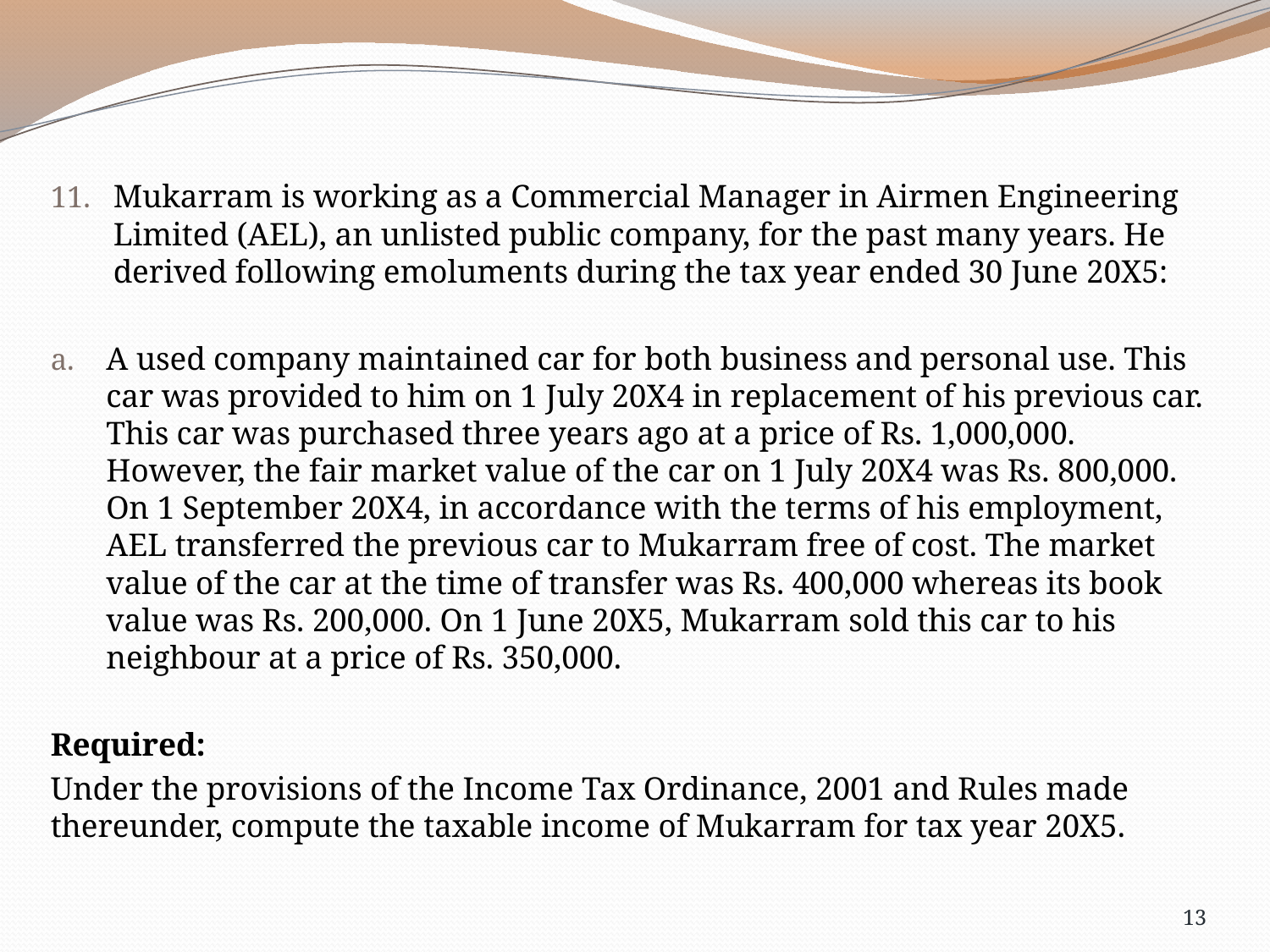

Mukarram is working as a Commercial Manager in Airmen Engineering Limited (AEL), an unlisted public company, for the past many years. He derived following emoluments during the tax year ended 30 June 20X5:

A used company maintained car for both business and personal use. This car was provided to him on 1 July 20X4 in replacement of his previous car. This car was purchased three years ago at a price of Rs. 1,000,000. However, the fair market value of the car on 1 July 20X4 was Rs. 800,000. On 1 September 20X4, in accordance with the terms of his employment, AEL transferred the previous car to Mukarram free of cost. The market value of the car at the time of transfer was Rs. 400,000 whereas its book value was Rs. 200,000. On 1 June 20X5, Mukarram sold this car to his neighbour at a price of Rs. 350,000.

Required:
Under the provisions of the Income Tax Ordinance, 2001 and Rules made thereunder, compute the taxable income of Mukarram for tax year 20X5.
13